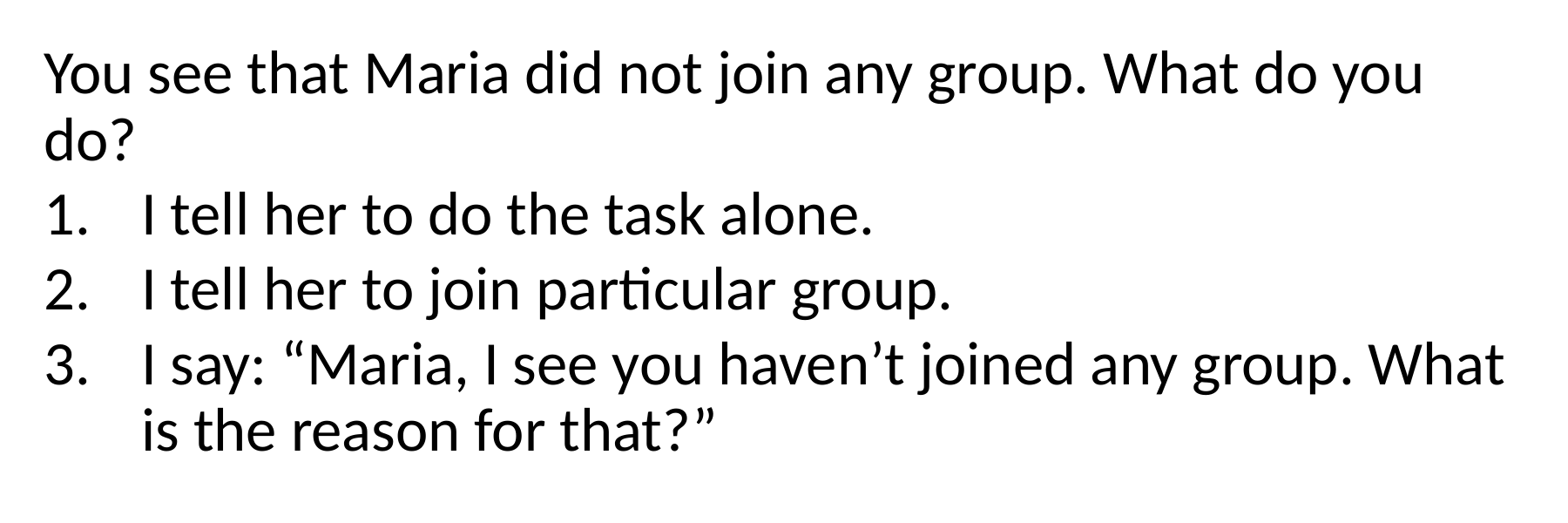

You see that Maria did not join any group. What do you do?
I tell her to do the task alone.
I tell her to join particular group.
I say: “Maria, I see you haven’t joined any group. What is the reason for that?”